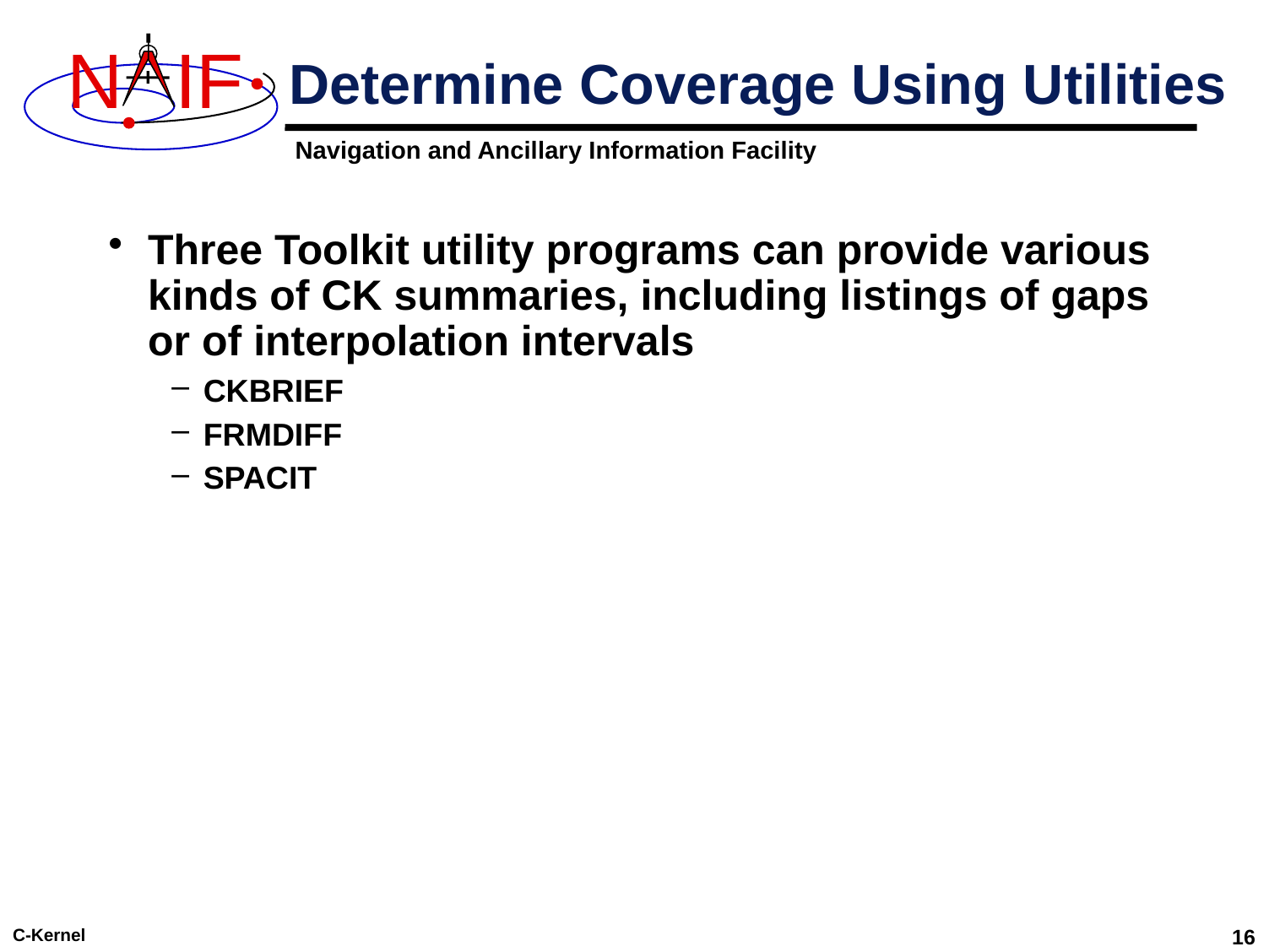

# Determine Coverage Using Utilities
Three Toolkit utility programs can provide various kinds of CK summaries, including listings of gaps or of interpolation intervals
CKBRIEF
FRMDIFF
SPACIT
C-Kernel
16